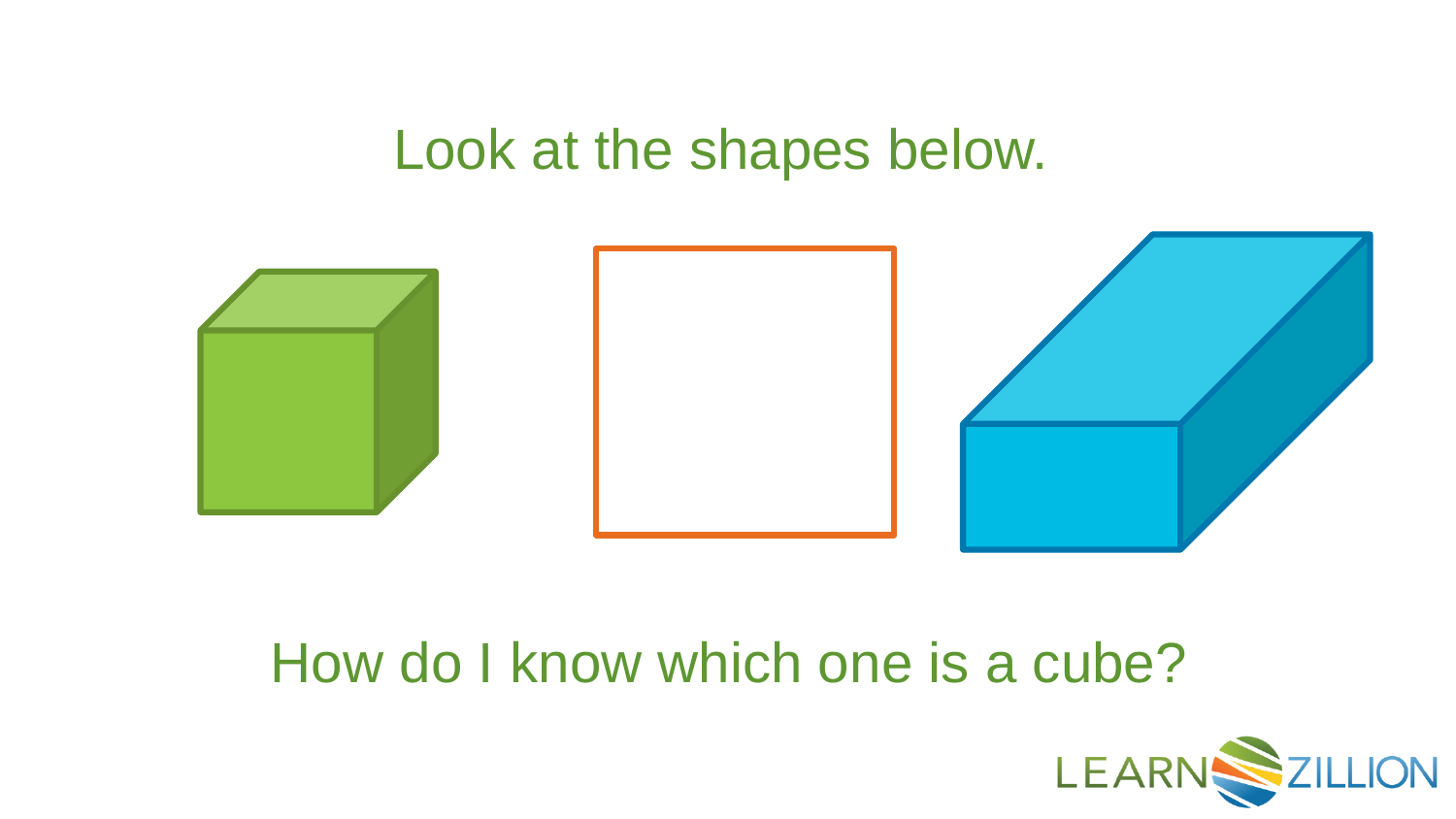

Look at the shapes below.

How do I know which one is a cube?